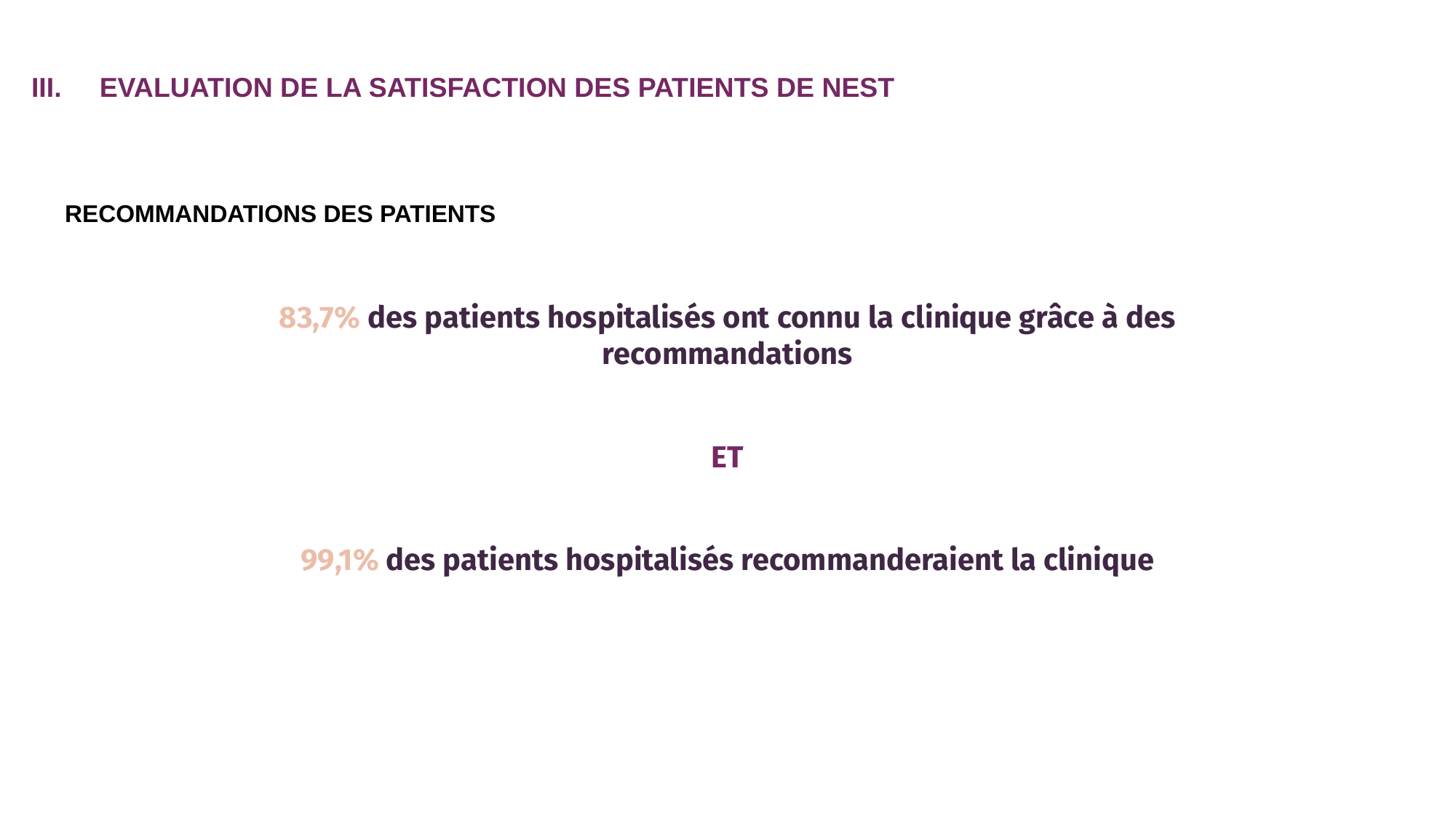

EVALUATION DE LA SATISFACTION DES PATIENTS DE NEST
# RECOMMANDATIONS DES PATIENTS
83,7% des patients hospitalisés ont connu la clinique grâce à des recommandations

ET

99,1% des patients hospitalisés recommanderaient la clinique